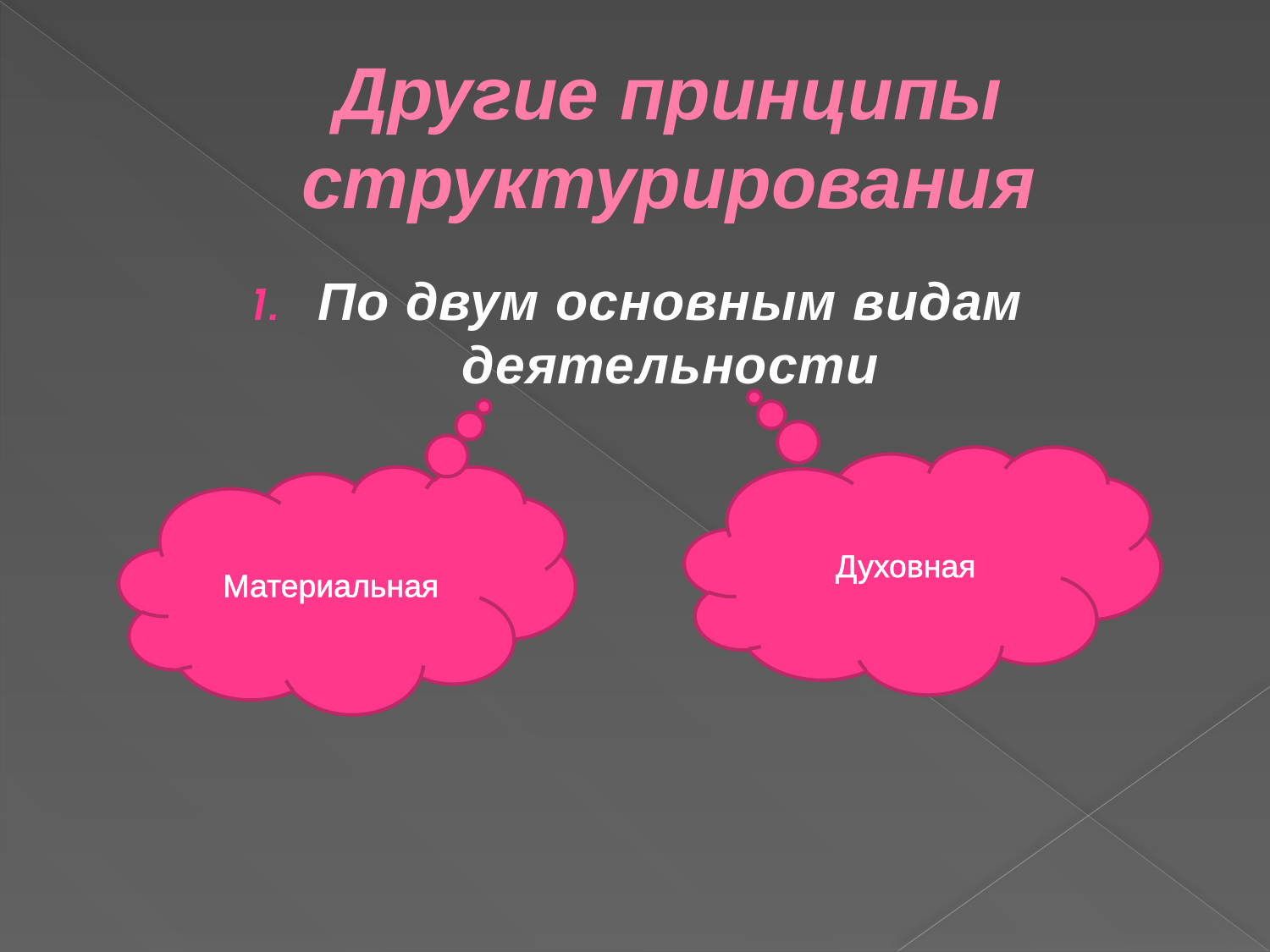

# Другие принципы структурирования
По двум основным видам деятельности
Духовная
Материальная